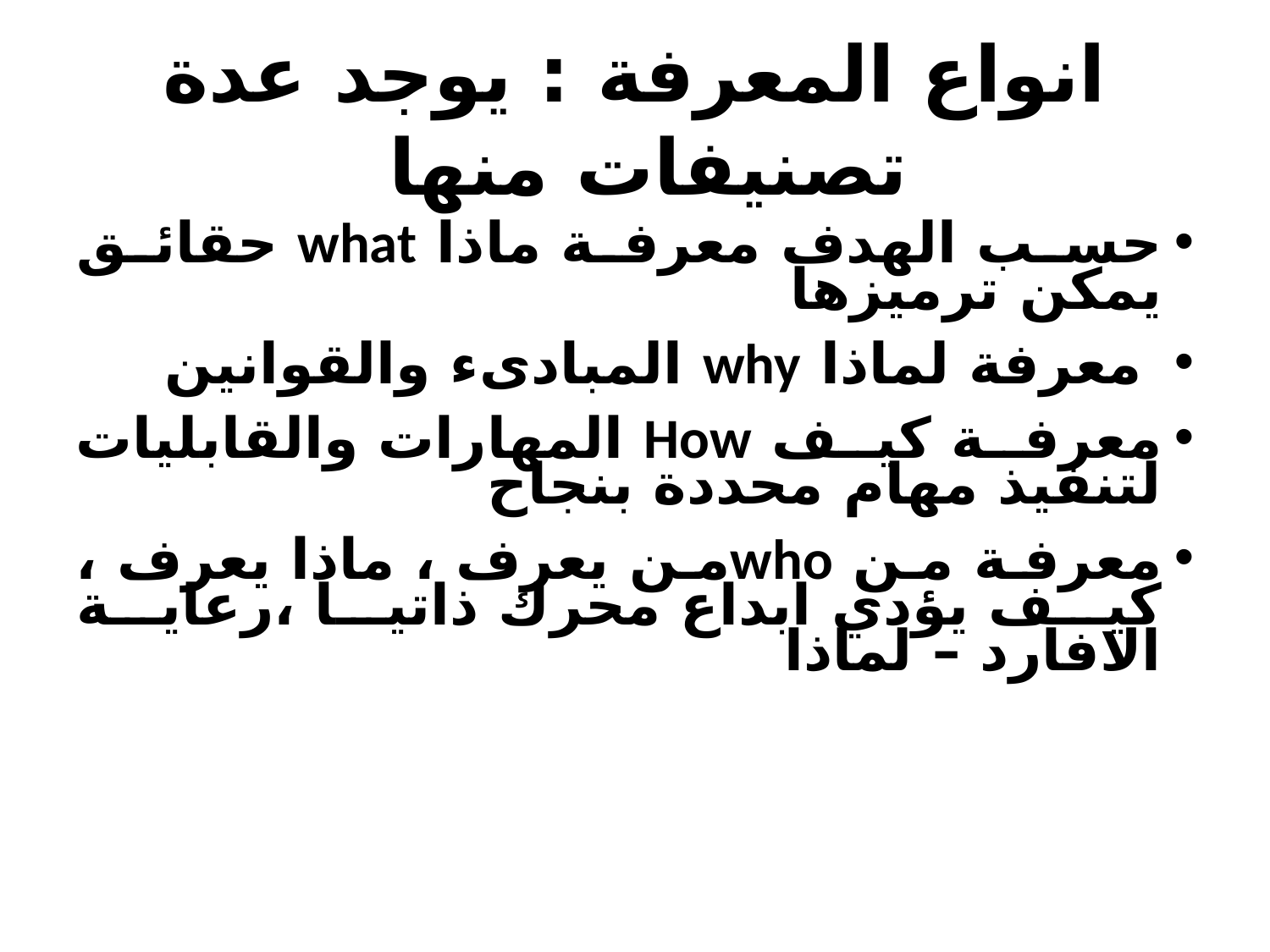

# انواع المعرفة : يوجد عدة تصنيفات منها
حسب الهدف معرفة ماذا what حقائق يمكن ترميزها
 معرفة لماذا why المبادىء والقوانين
معرفة كيف How المهارات والقابليات لتنفيذ مهام محددة بنجاح
معرفة من whoمن يعرف ، ماذا يعرف ، كيف يؤدي ابداع محرك ذاتيا ،رعاية الافارد – لماذا